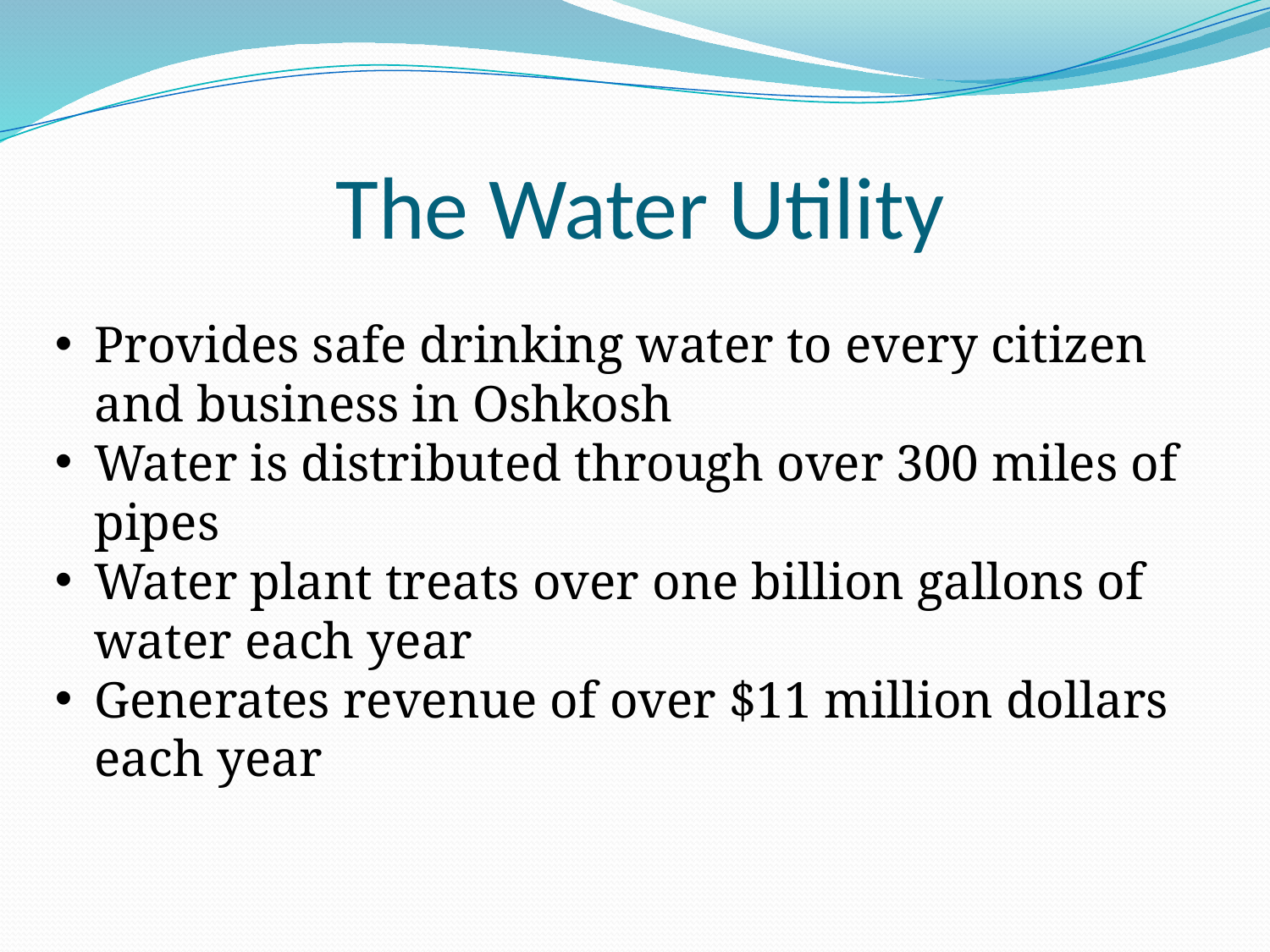

# The Water Utility
Provides safe drinking water to every citizen and business in Oshkosh
Water is distributed through over 300 miles of pipes
Water plant treats over one billion gallons of water each year
Generates revenue of over $11 million dollars each year